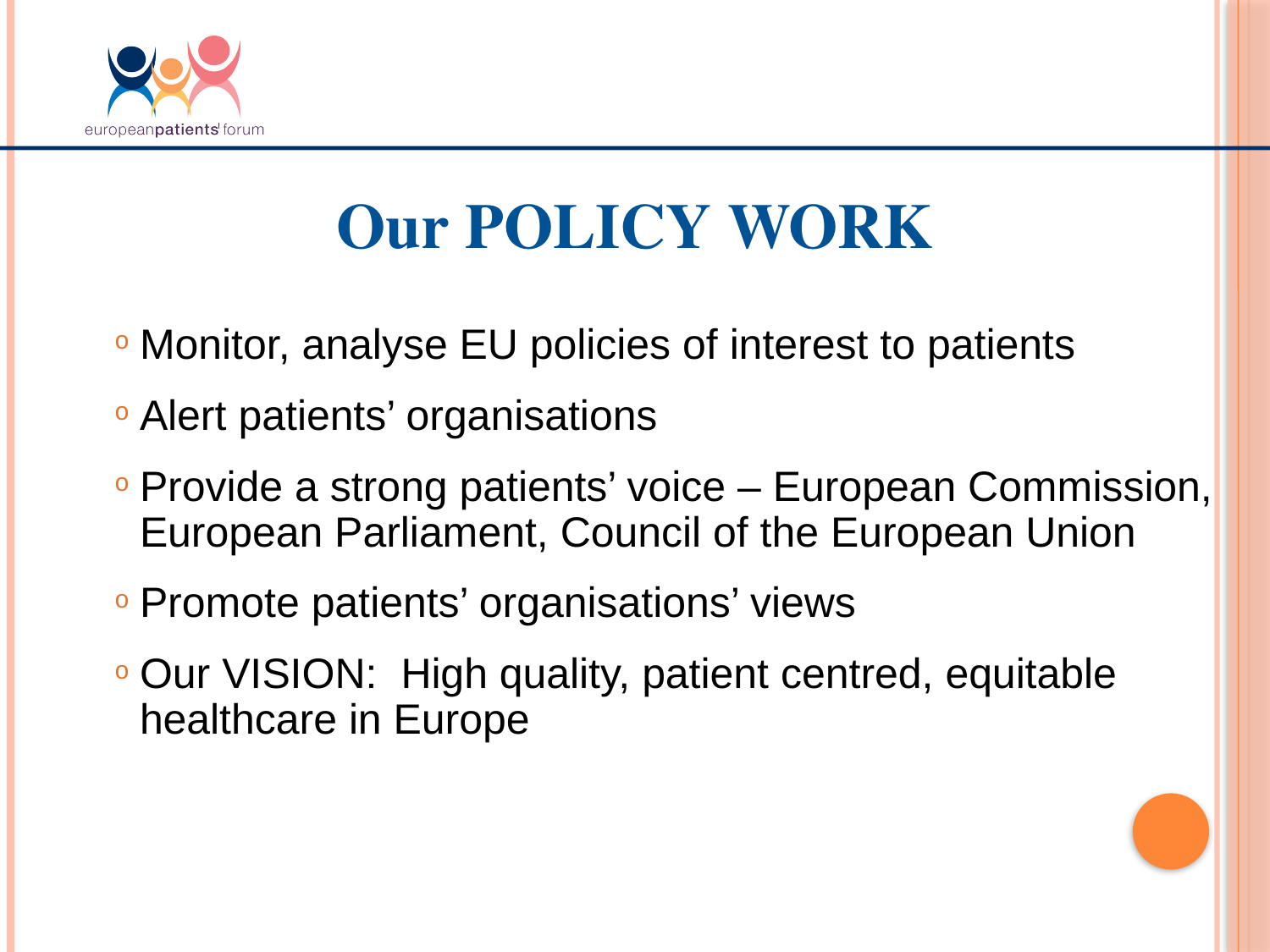

Our POLICY WORK
Monitor, analyse EU policies of interest to patients
Alert patients’ organisations
Provide a strong patients’ voice – European Commission, European Parliament, Council of the European Union
Promote patients’ organisations’ views
Our VISION:  High quality, patient centred, equitable healthcare in Europe